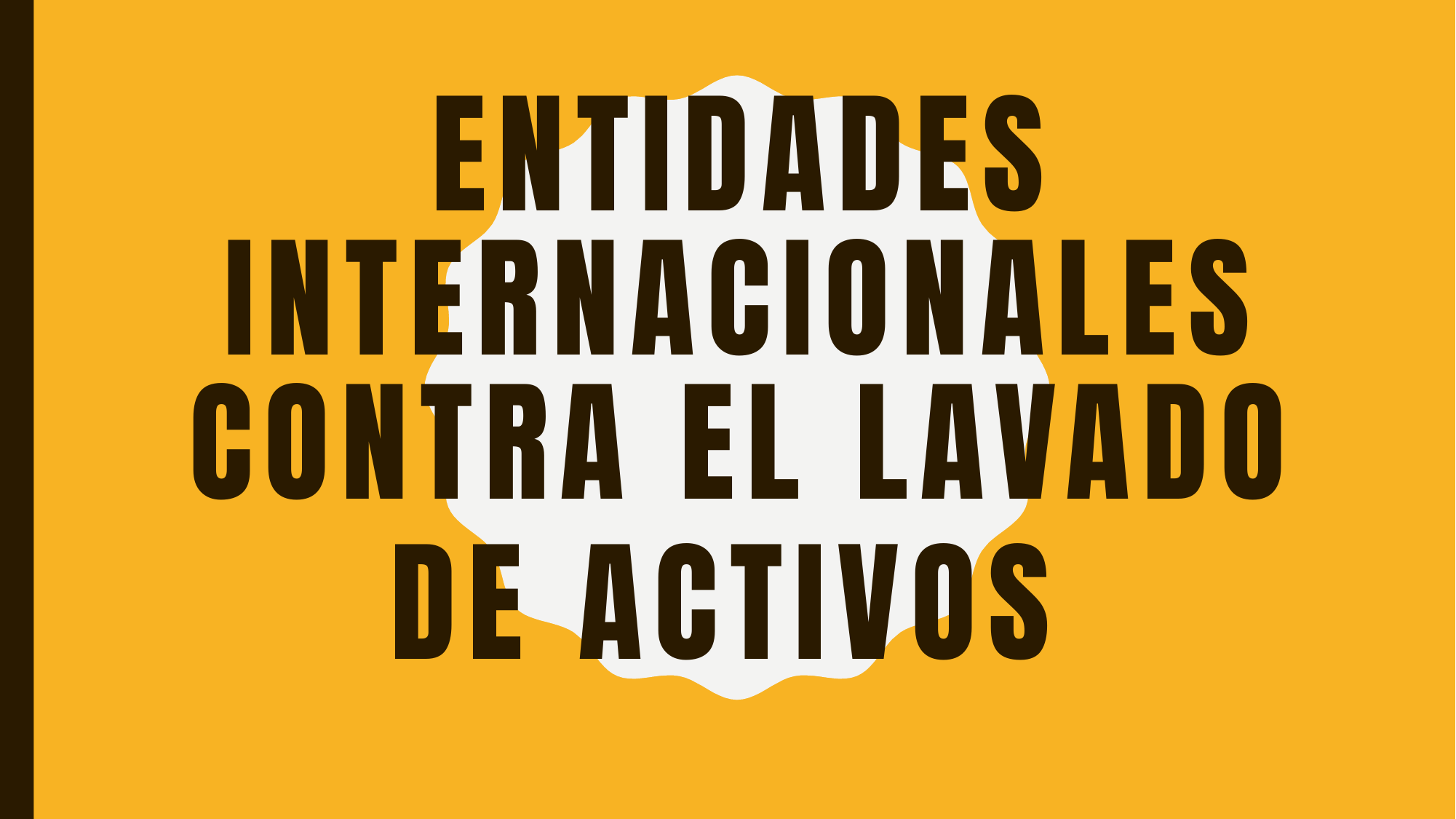

# Entidades internacionales contra el lavado de activos